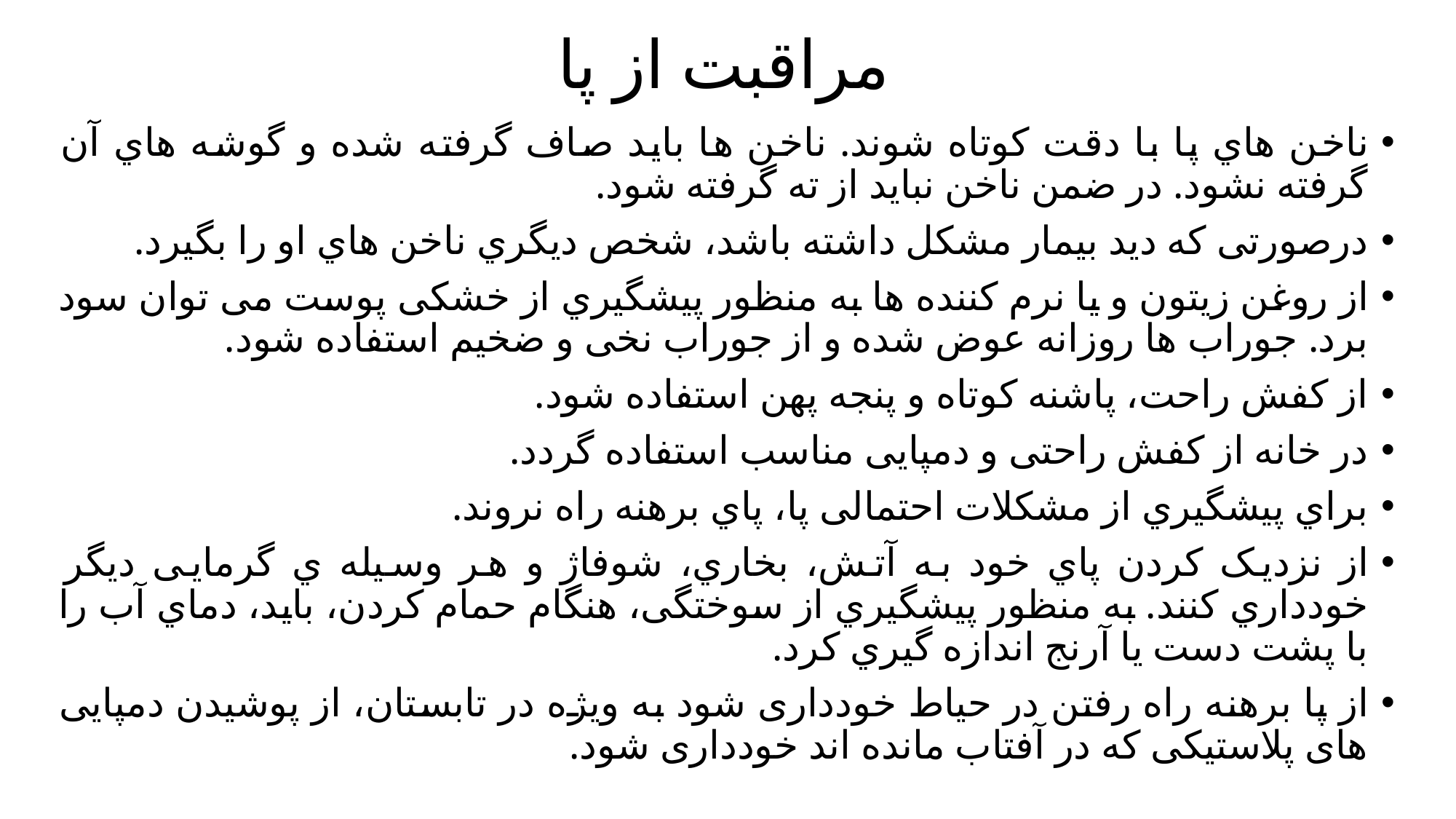

# مراقبت از پا
ناخن هاي پا با دقت کوتاه شوند. ناخن ها باید صاف گرفته شده و گوشه هاي آن گرفته نشود. در ضمن ناخن نباید از ته گرفته شود.
درصورتی که دید بیمار مشکل داشته باشد، شخص دیگري ناخن هاي او را بگیرد.
از روغن زیتون و یا نرم کننده ها به منظور پیشگیري از خشکی پوست می توان سود برد. جوراب ها روزانه عوض شده و از جوراب نخی و ضخیم استفاده شود.
از کفش راحت، پاشنه کوتاه و پنجه پهن استفاده شود.
در خانه از کفش راحتی و دمپایی مناسب استفاده گردد.
براي پیشگیري از مشکلات احتمالی پا، پاي برهنه راه نروند.
از نزدیک کردن پاي خود به آتش، بخاري، شوفاژ و هر وسیله ي گرمایی دیگر خودداري کنند. به منظور پیشگیري از سوختگی، هنگام حمام کردن، باید، دماي آب را با پشت دست یا آرنج اندازه گیري کرد.
از پا برهنه راه رفتن در حیاط خودداری شود به ویژه در تابستان، از پوشیدن دمپایی های پلاستیکی که در آفتاب مانده اند خودداری شود.